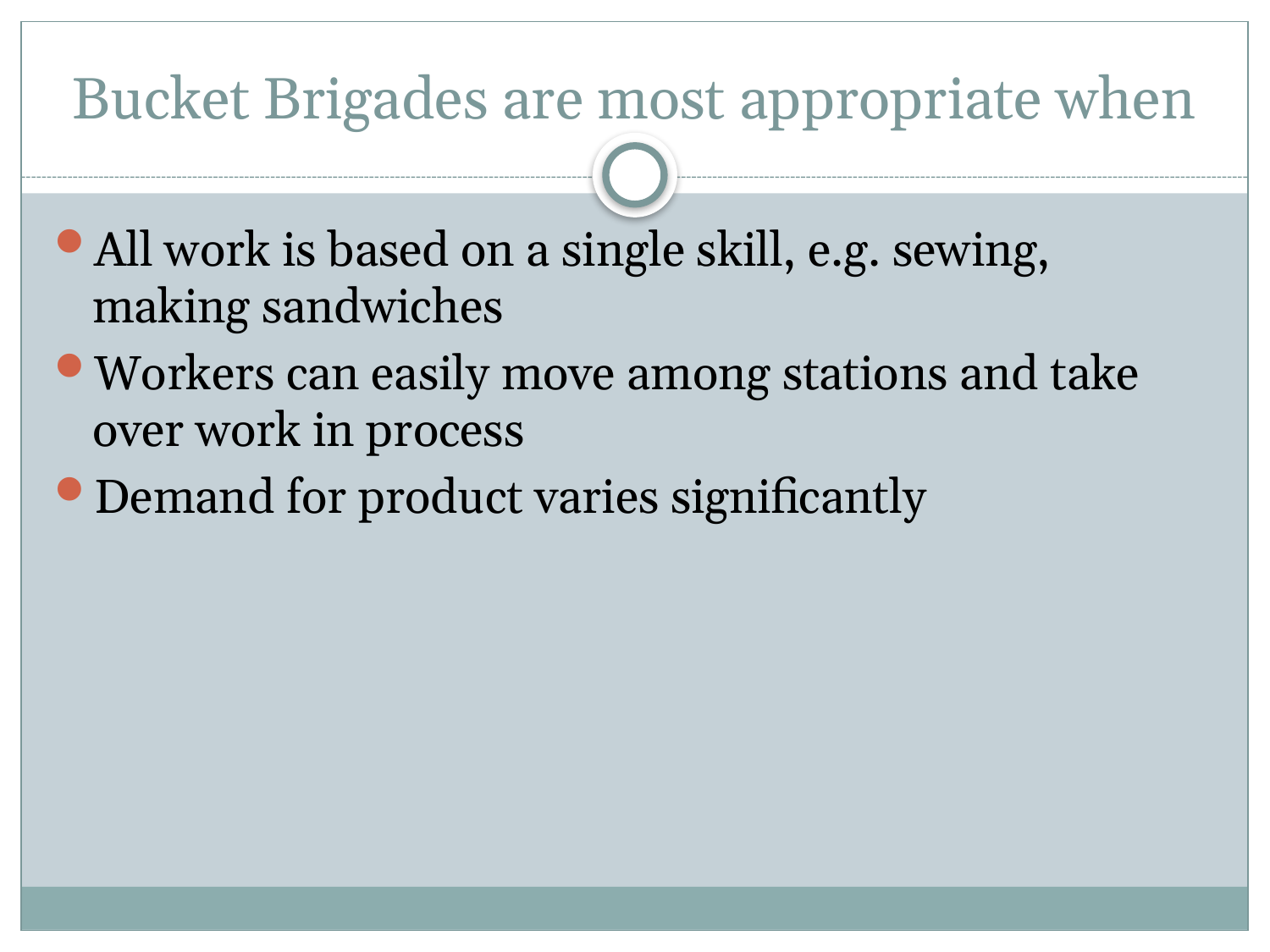

# Bucket Brigades are most appropriate when
All work is based on a single skill, e.g. sewing, making sandwiches
Workers can easily move among stations and take over work in process
Demand for product varies significantly